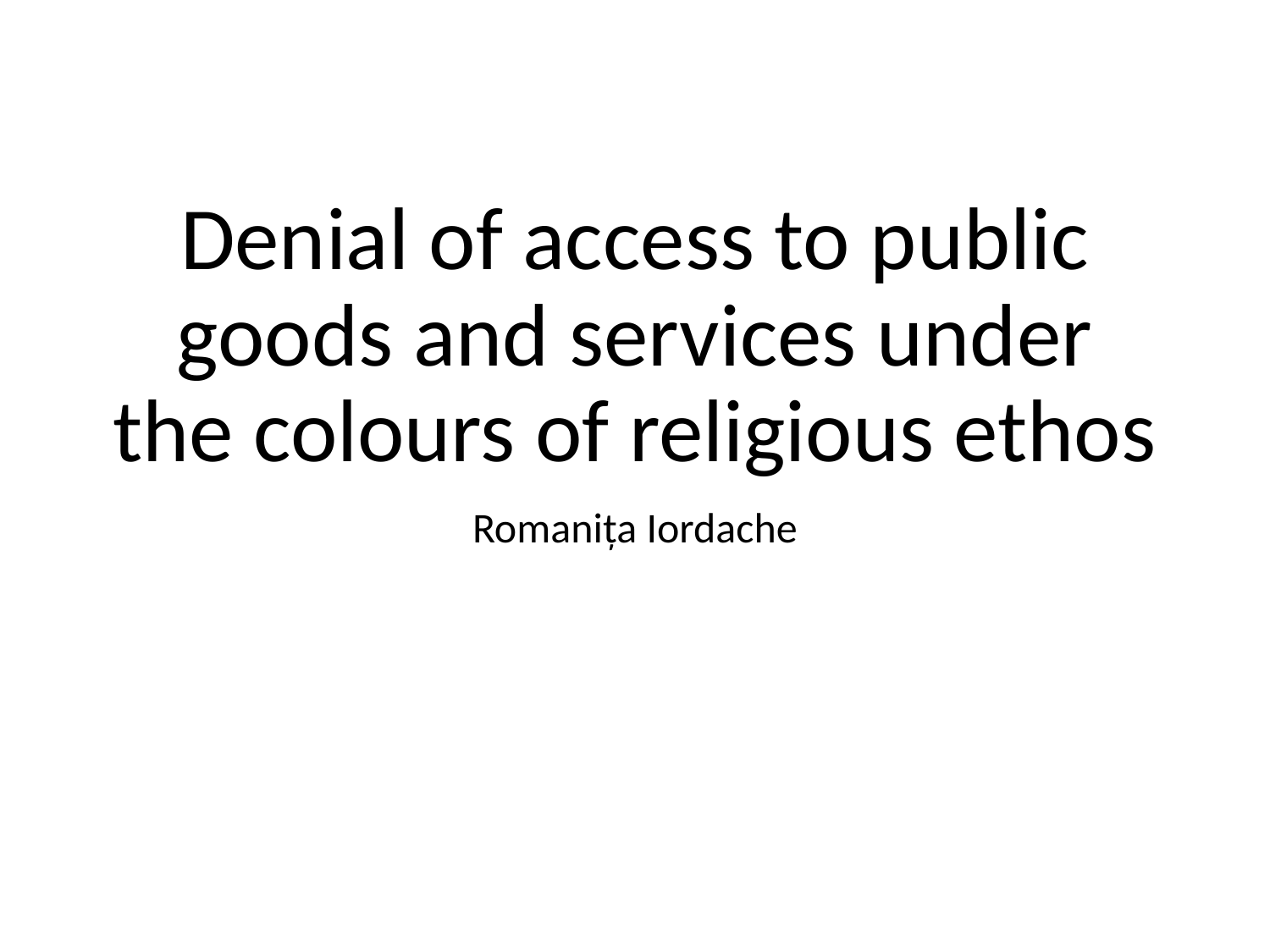

# Denial of access to public goods and services under the colours of religious ethos
Romanița Iordache